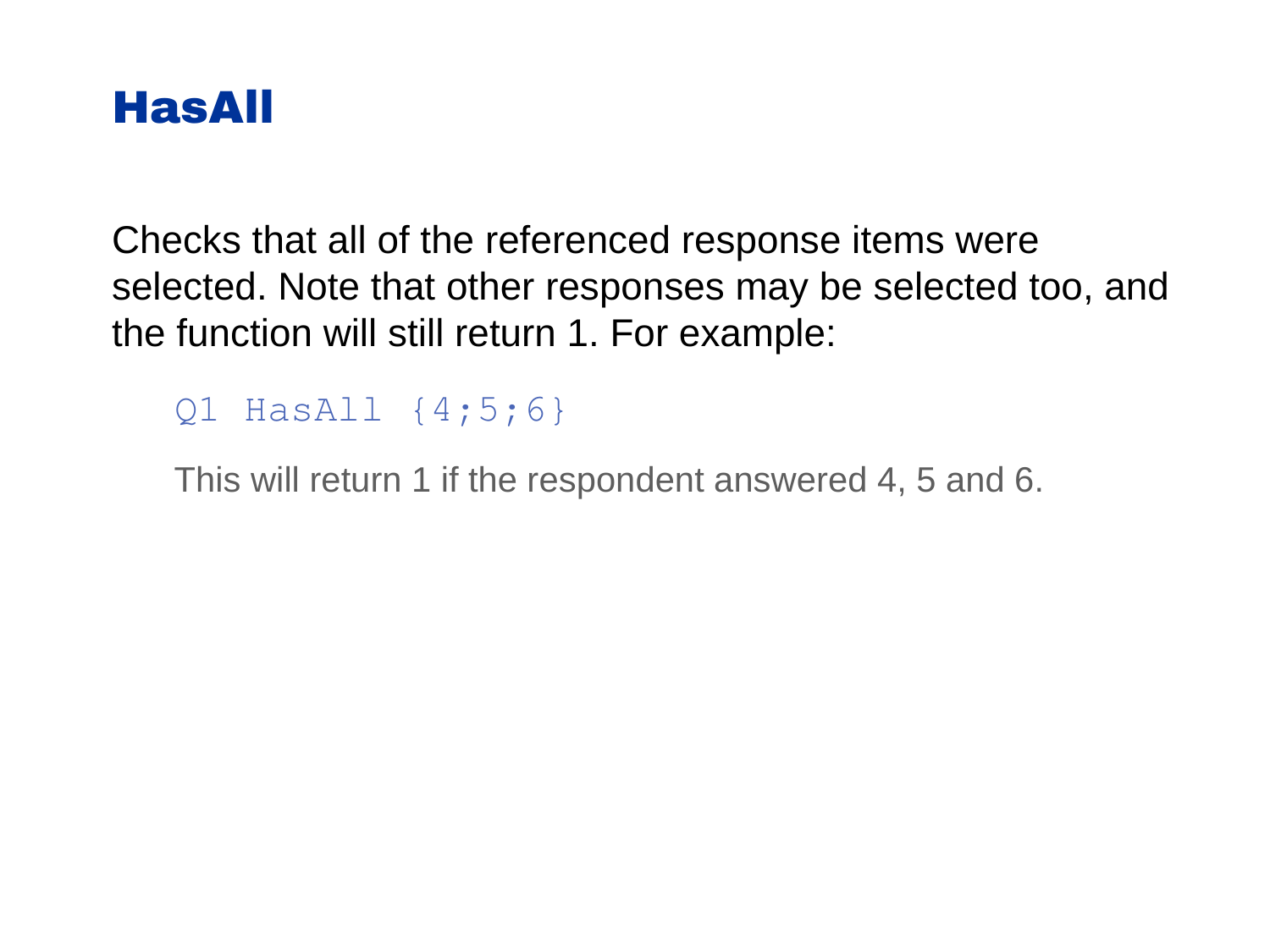

# HasAll
Checks that all of the referenced response items were selected. Note that other responses may be selected too, and the function will still return 1. For example:
Q1 HasAll {4;5;6}
This will return 1 if the respondent answered 4, 5 and 6.